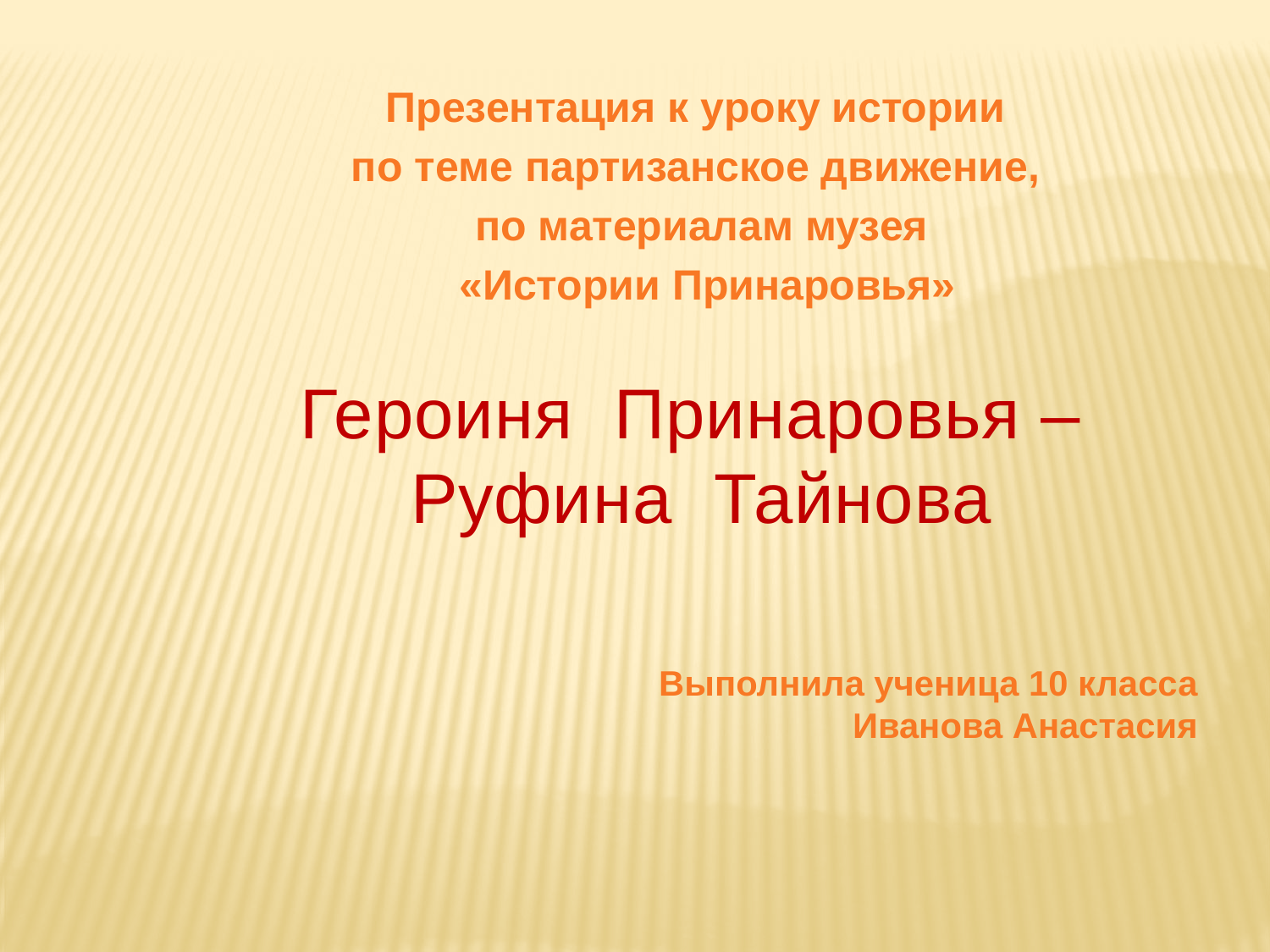

Презентация к уроку истории
по теме партизанское движение,
по материалам музея
 «Истории Принаровья»
Героиня  Принаровья –
Руфина  Тайнова
Выполнила ученица 10 класса
Иванова Анастасия